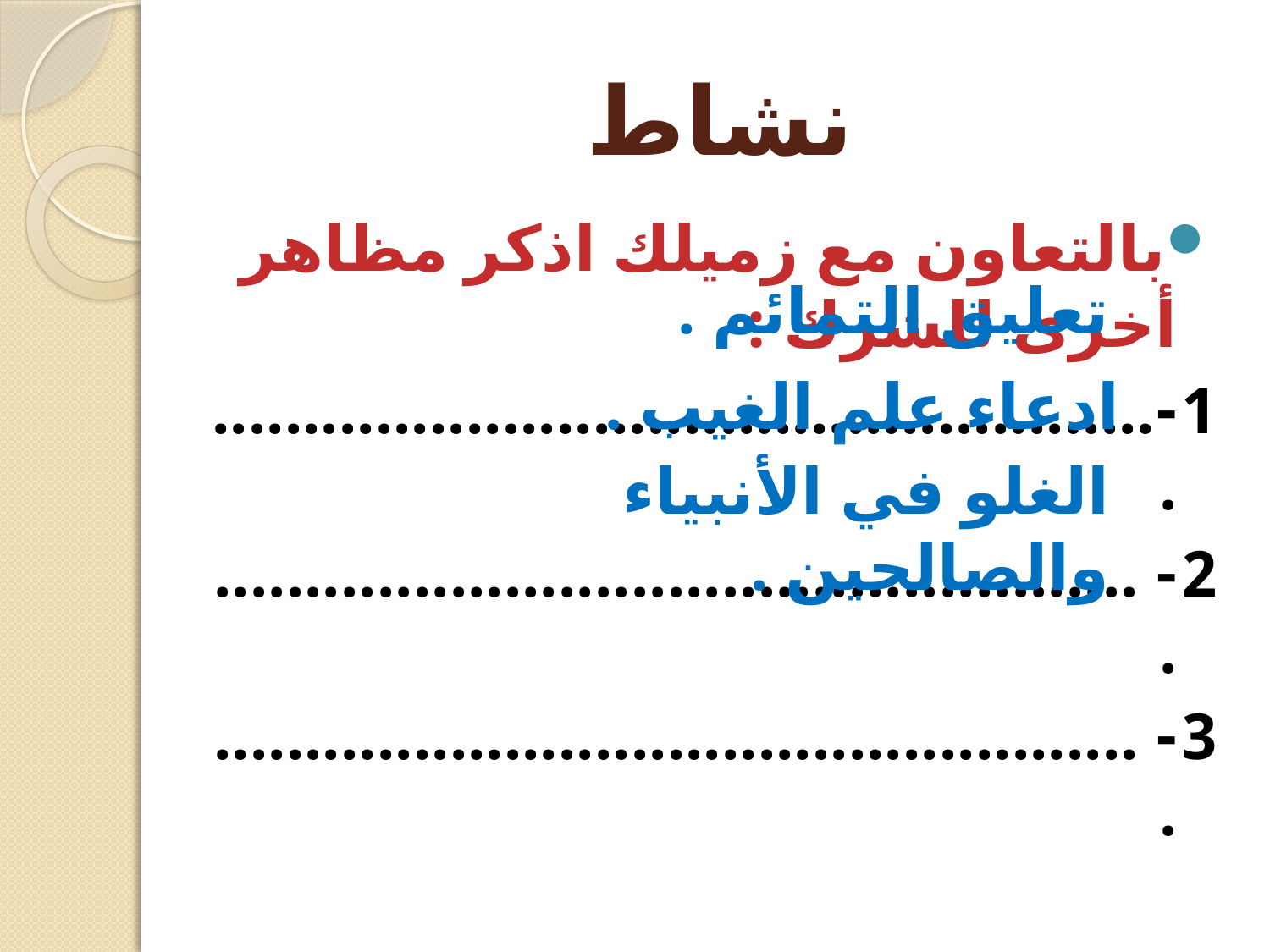

# نشاط
بالتعاون مع زميلك اذكر مظاهر أخرى للشرك :
1-.....................................................
2- ....................................................
3- ....................................................
تعليق التمائم .
ادعاء علم الغيب .
الغلو في الأنبياء والصالحين .